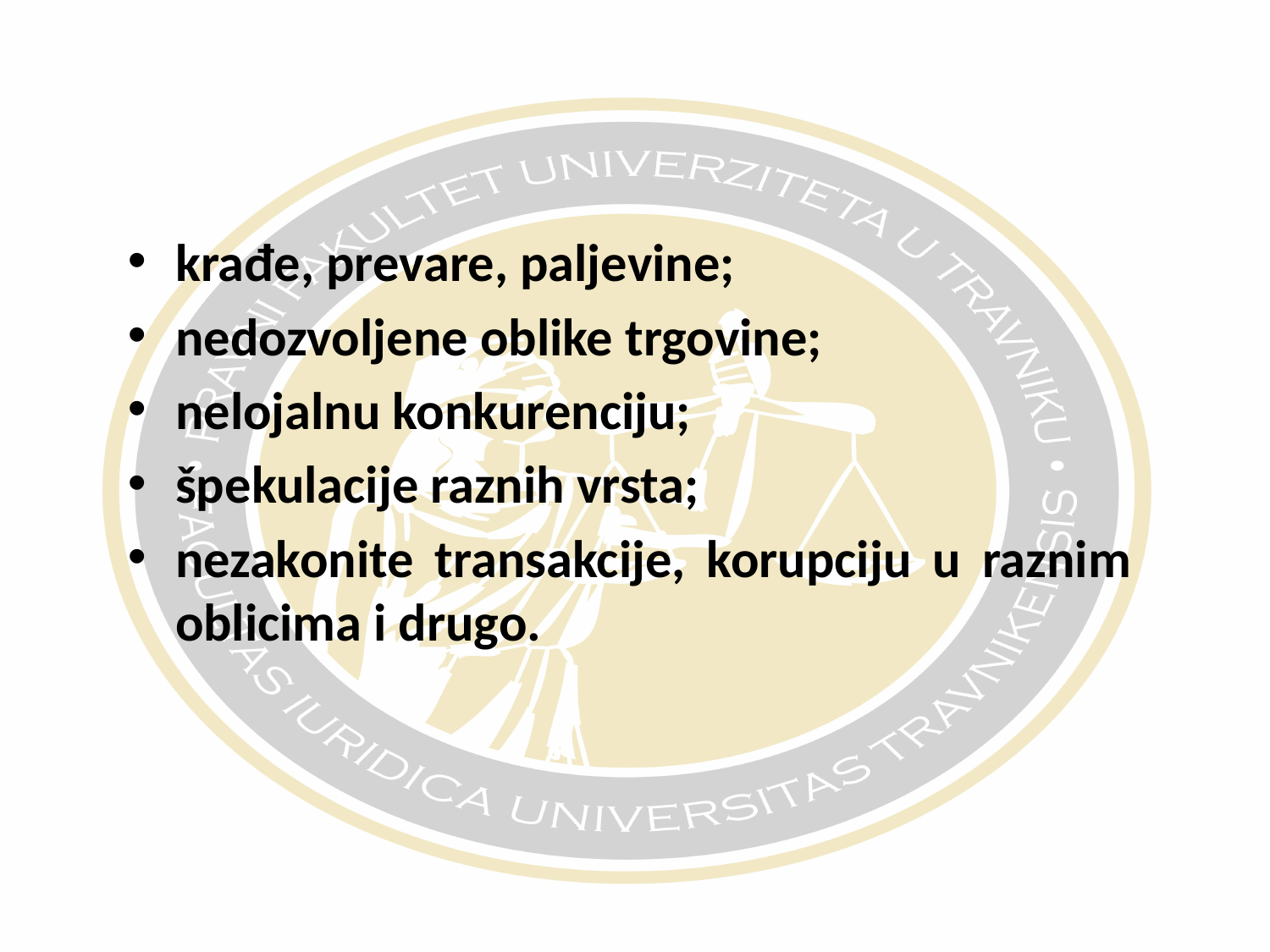

#
krađe, prevare, paljevine;
nedozvoljene oblike trgovine;
nelojalnu konkurenciju;
špekulacije raznih vrsta;
nezakonite transakcije, korupciju u raznim oblicima i drugo.